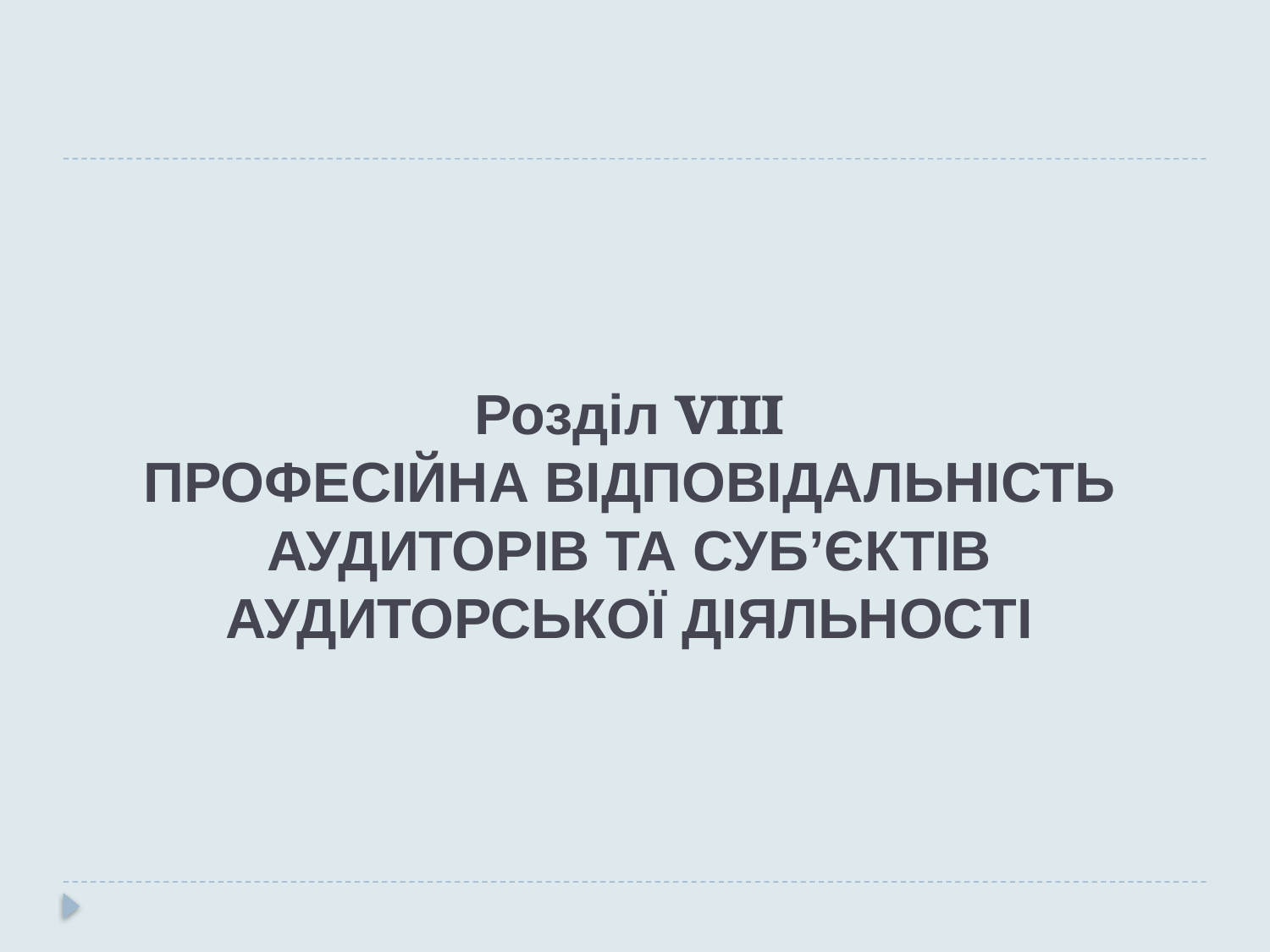

# Розділ VIII ПРОФЕСІЙНА ВІДПОВІДАЛЬНІСТЬ АУДИТОРІВ ТА СУБ’ЄКТІВ АУДИТОРСЬКОЇ ДІЯЛЬНОСТІ